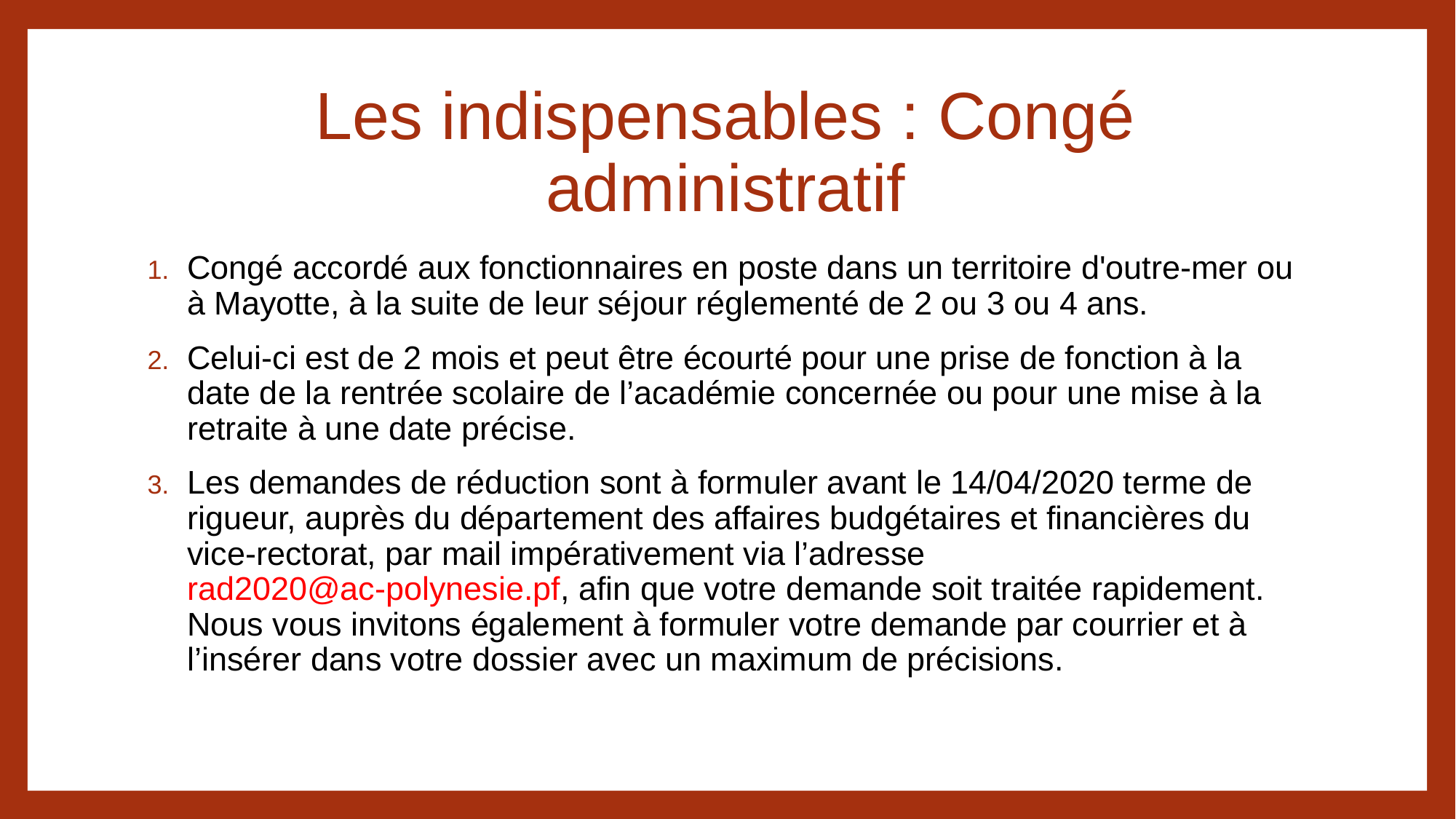

# Les indispensables : Congé administratif
Congé accordé aux fonctionnaires en poste dans un territoire d'outre-mer ou à Mayotte, à la suite de leur séjour réglementé de 2 ou 3 ou 4 ans.
Celui-ci est de 2 mois et peut être écourté pour une prise de fonction à la date de la rentrée scolaire de l’académie concernée ou pour une mise à la retraite à une date précise.
Les demandes de réduction sont à formuler avant le 14/04/2020 terme de rigueur, auprès du département des affaires budgétaires et financières du vice-rectorat, par mail impérativement via l’adresse
rad2020@ac-polynesie.pf, afin que votre demande soit traitée rapidement.
Nous vous invitons également à formuler votre demande par courrier et à l’insérer dans votre dossier avec un maximum de précisions.